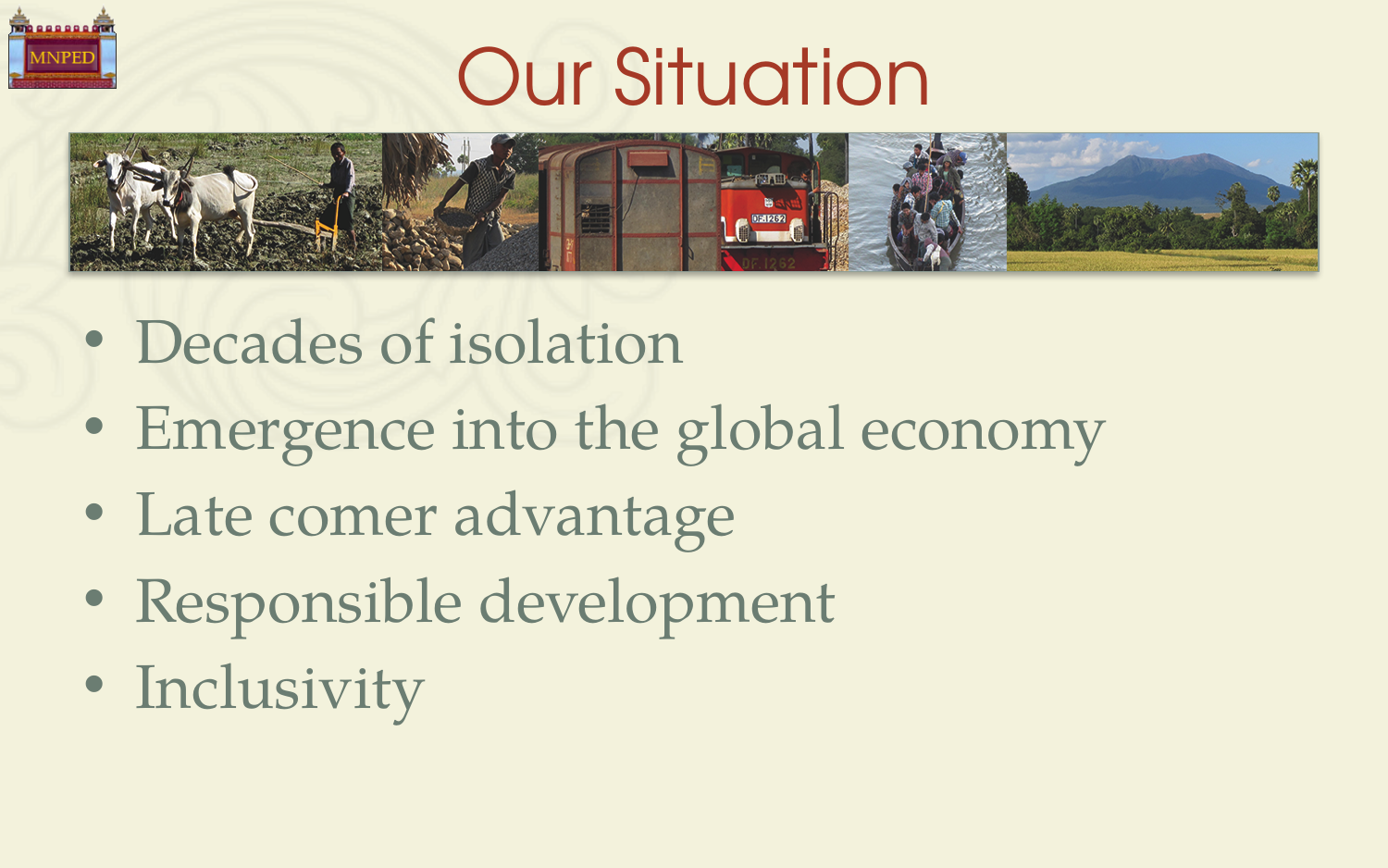

# Our Situation

Decades of isolation
Emergence into the global economy
Late comer advantage
Responsible development
Inclusivity